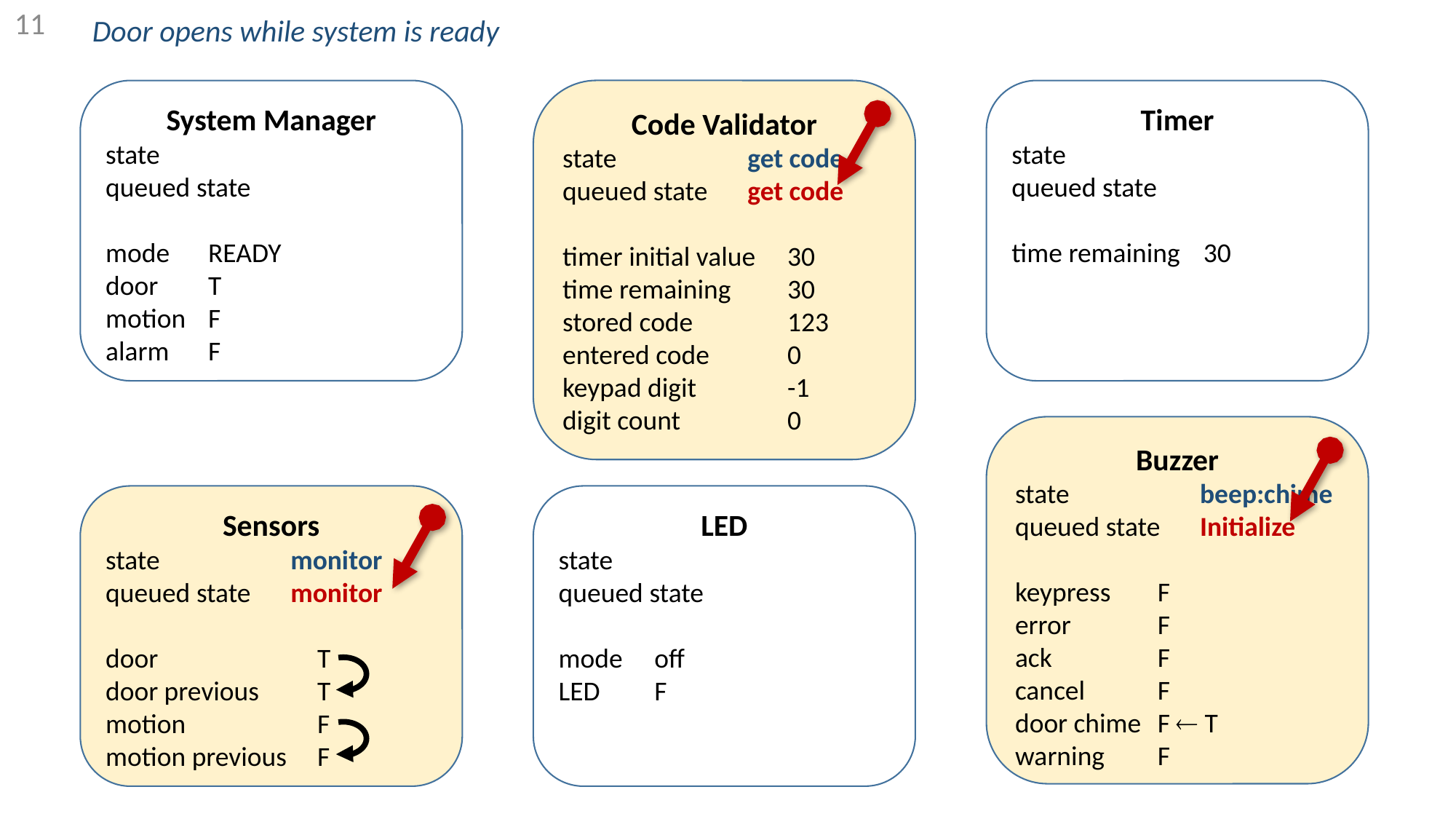

11
Door opens while system is ready
Code Validator
state	get code
queued state	get code

timer initial value	30
time remaining	30
stored code	123
entered code	0
keypad digit	-1
digit count	0

Timer
state
queued state

time remaining	30

System Manager
state
queued state

mode	READY
door	T
motion	F
alarm	F
Buzzer
state	beep:chime
queued state	Initialize

keypress	F
error	F
ack	F
cancel	F
door chime	F ← T
warning	F

Sensors
state	monitor
queued state	monitor

door	T
door previous	T
motion	F
motion previous	F

LED
state
queued state

mode	off
LED	F